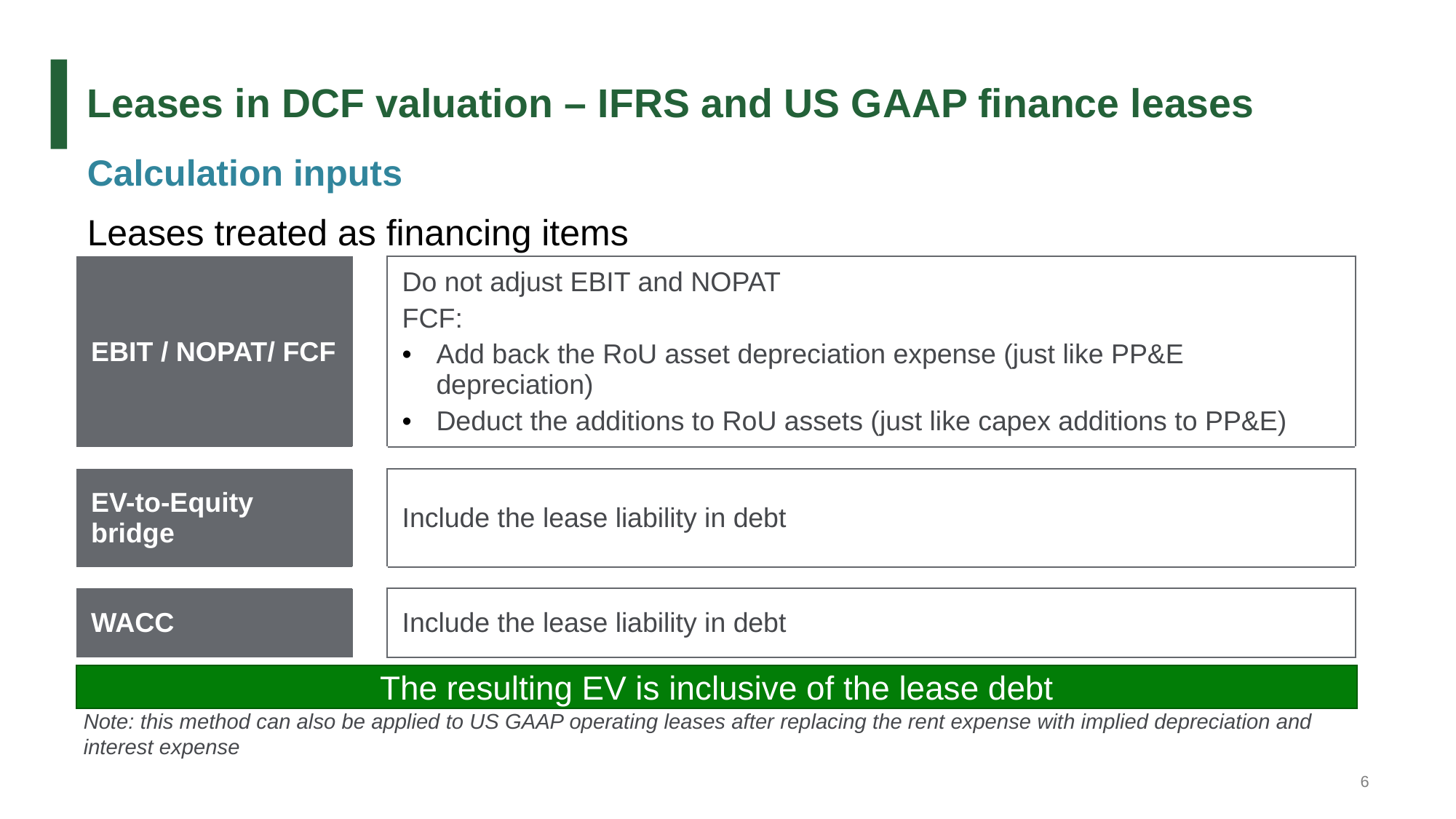

# Leases in DCF valuation – IFRS and US GAAP finance leases
Calculation inputs
Leases treated as financing items

| EBIT / NOPAT/ FCF |  | Do not adjust EBIT and NOPAT FCF: Add back the RoU asset depreciation expense (just like PP&E depreciation) Deduct the additions to RoU assets (just like capex additions to PP&E) |
| --- | --- | --- |
|  |  |  |
| EV-to-Equity bridge |  | Include the lease liability in debt |
|  |  |  |
| WACC |  | Include the lease liability in debt |
The resulting EV is inclusive of the lease debt
Note: this method can also be applied to US GAAP operating leases after replacing the rent expense with implied depreciation and interest expense
6